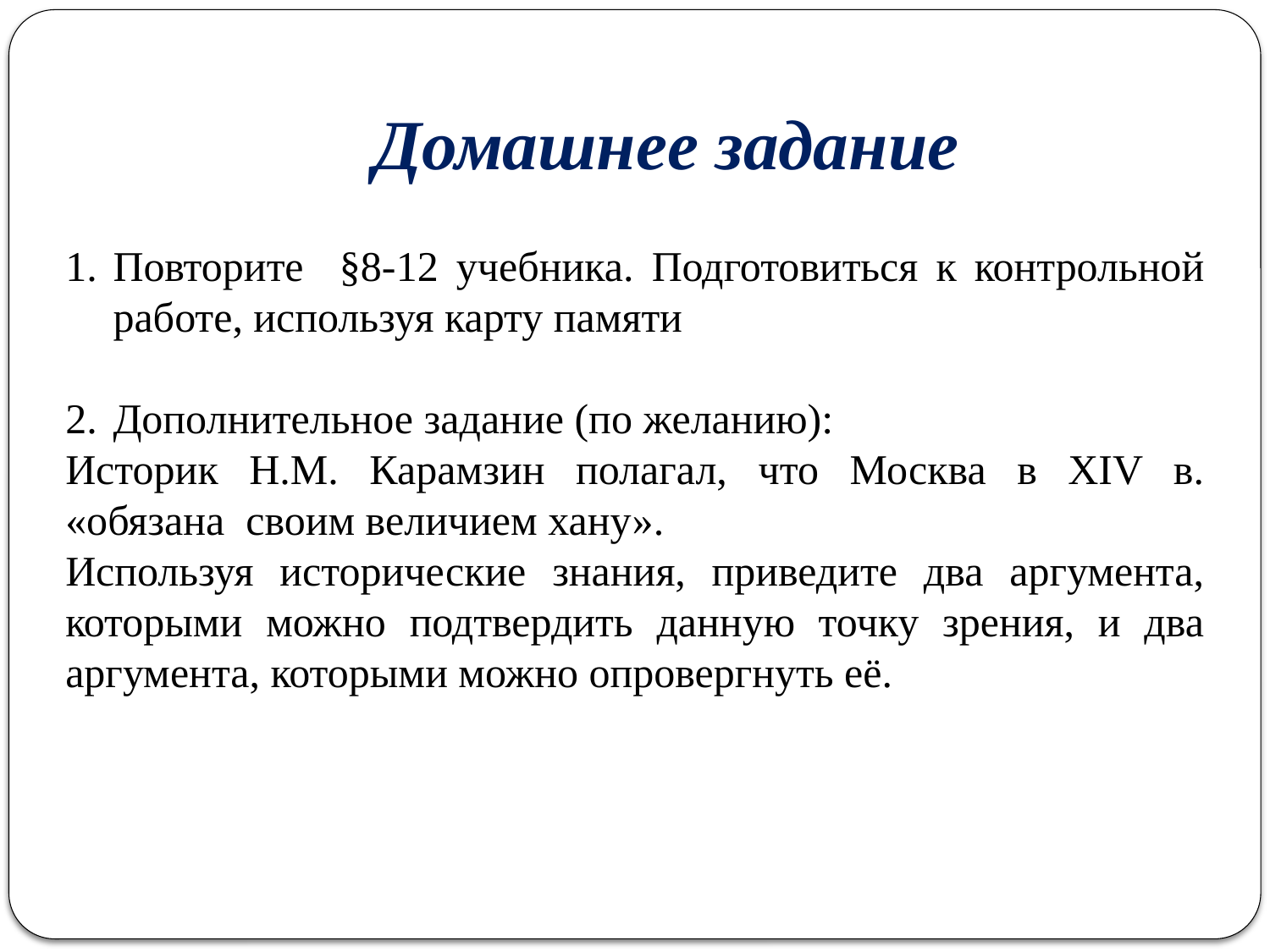

# Домашнее задание
Повторите  §8-12 учебника. Подготовиться к контрольной работе, используя карту памяти

Дополнительное задание (по желанию):
Историк Н.М. Карамзин полагал, что Москва в XIV в. «обязана  своим величием хану».
Используя исторические знания, приведите два аргумента, которыми можно подтвердить данную точку зрения, и два аргумента, которыми можно опровергнуть её.